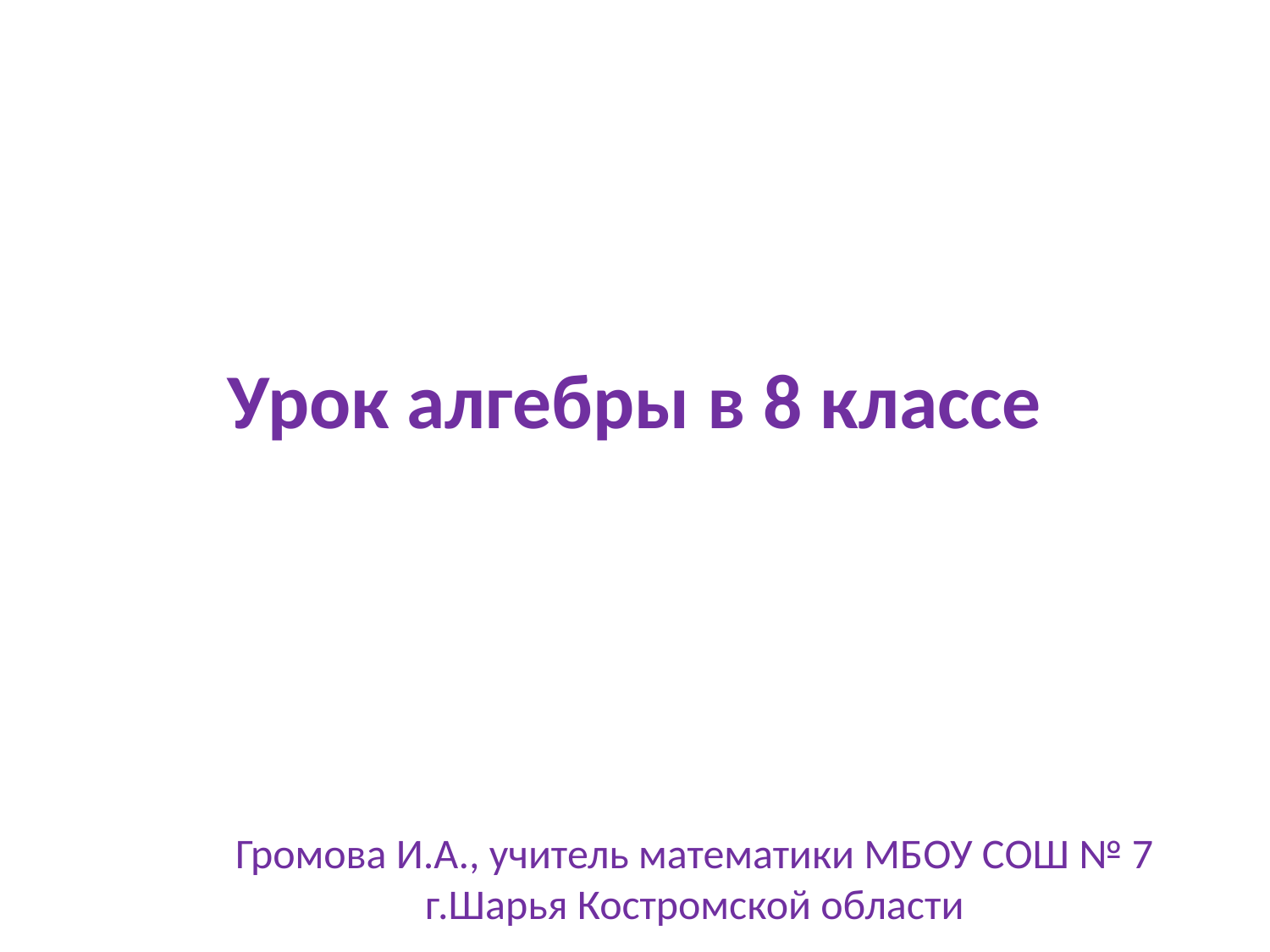

# Урок алгебры в 8 классе

Громова И.А., учитель математики МБОУ СОШ № 7 г.Шарья Костромской области